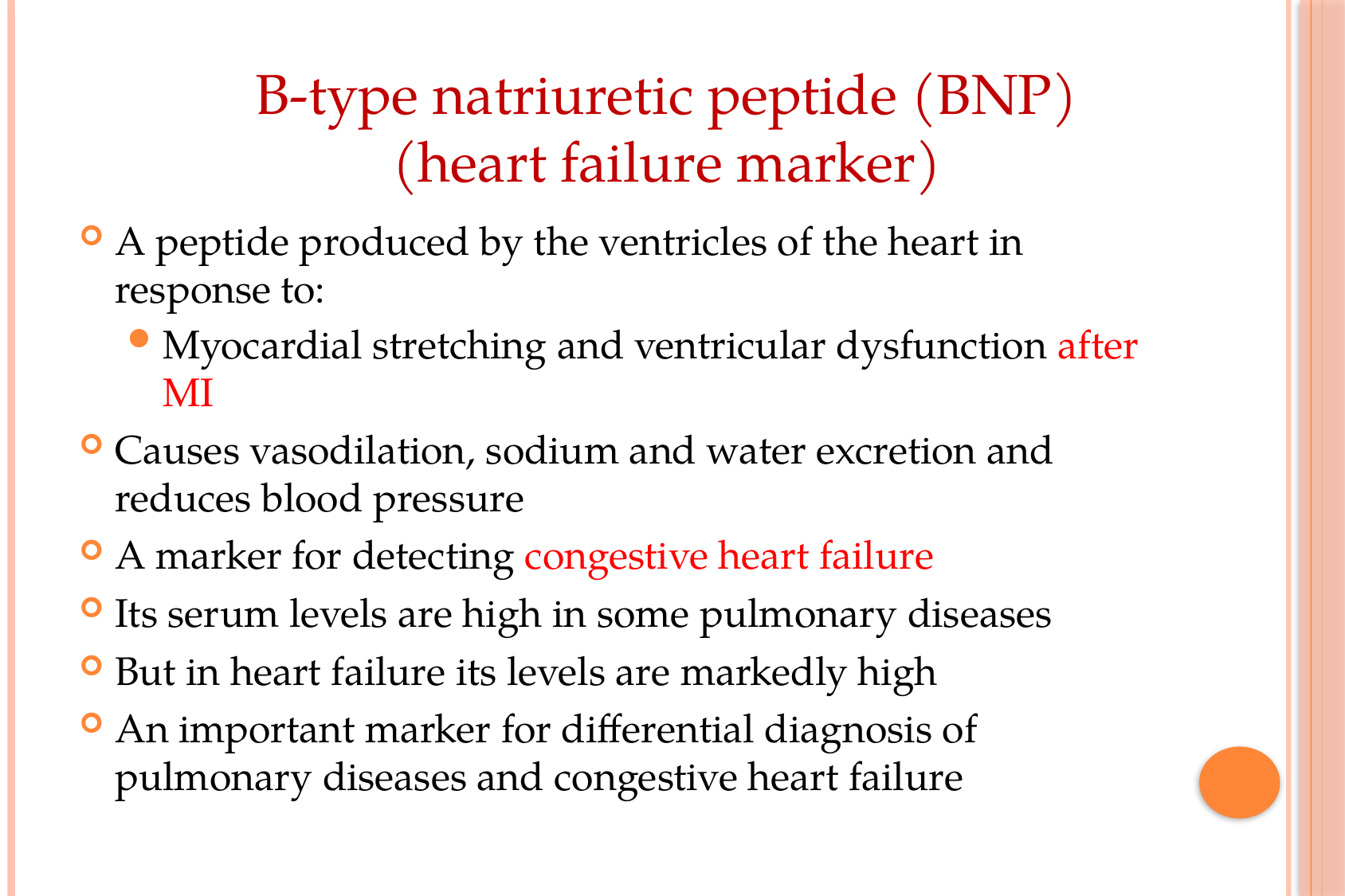

# B-type natriuretic peptide (BNP) (heart failure marker)
A peptide produced by the ventricles of the heart in response to:
Myocardial stretching and ventricular dysfunction after MI
Causes vasodilation, sodium and water excretion and reduces blood pressure
A marker for detecting congestive heart failure
Its serum levels are high in some pulmonary diseases
But in heart failure its levels are markedly high
An important marker for differential diagnosis of pulmonary diseases and congestive heart failure